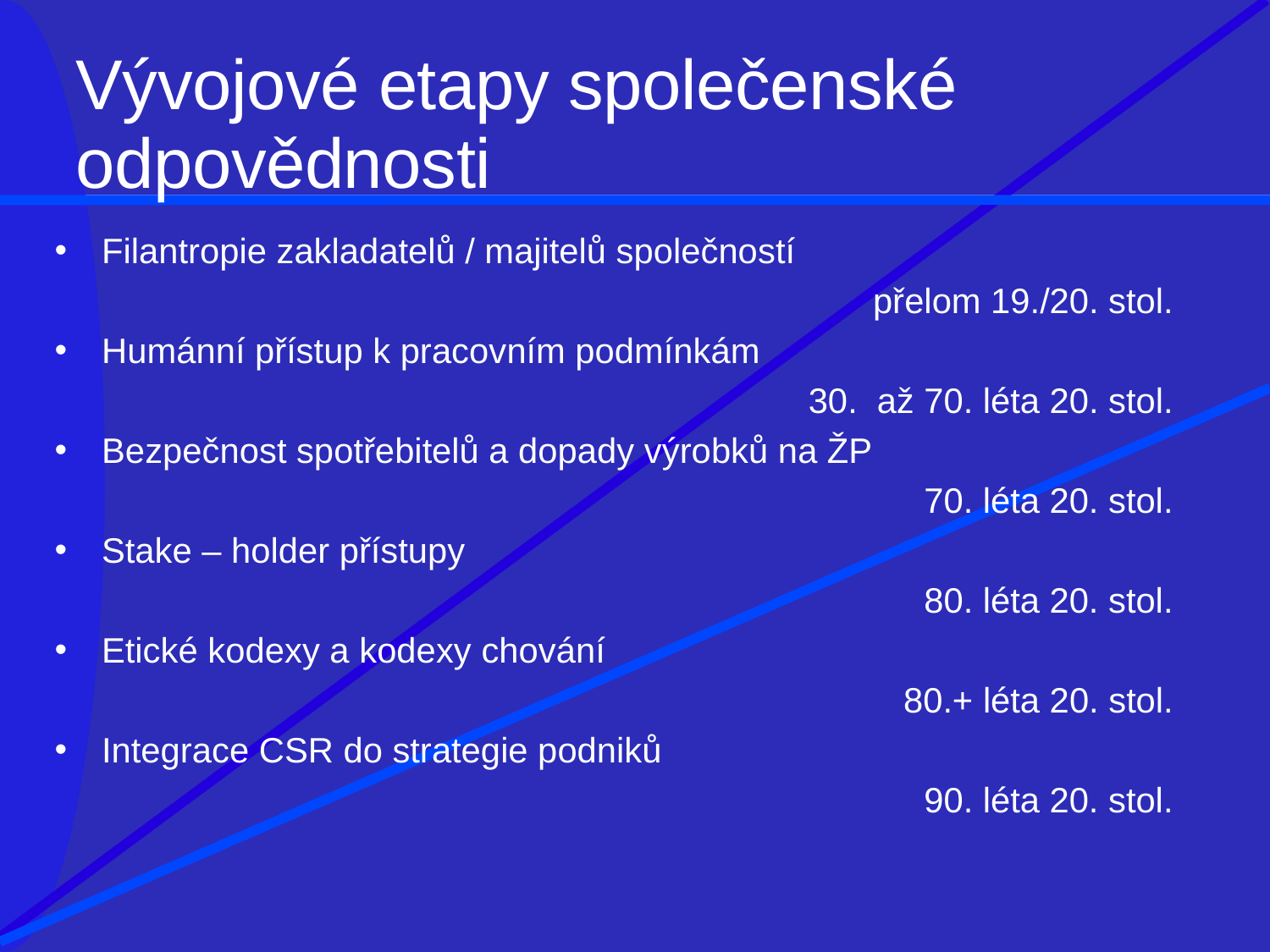

# Vývojové etapy společenské odpovědnosti
Filantropie zakladatelů / majitelů společností
přelom 19./20. stol.
Humánní přístup k pracovním podmínkám
30.  až 70. léta 20. stol.
Bezpečnost spotřebitelů a dopady výrobků na ŽP
70. léta 20. stol.
Stake – holder přístupy
80. léta 20. stol.
Etické kodexy a kodexy chování
80.+ léta 20. stol.
Integrace CSR do strategie podniků
90. léta 20. stol.